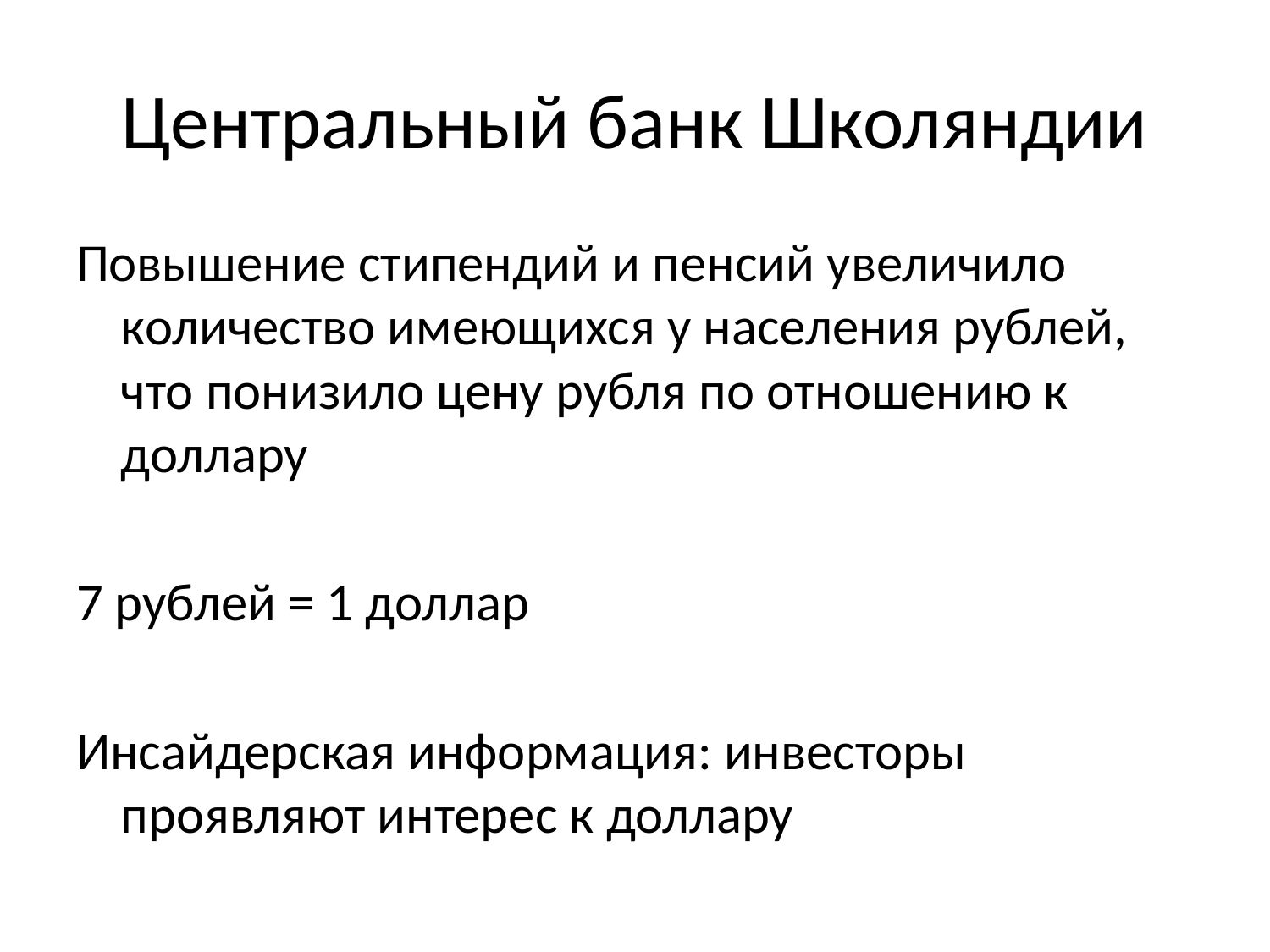

# Центральный банк Школяндии
Повышение стипендий и пенсий увеличило количество имеющихся у населения рублей, что понизило цену рубля по отношению к доллару

7 рублей = 1 доллар

Инсайдерская информация: инвесторы проявляют интерес к доллару